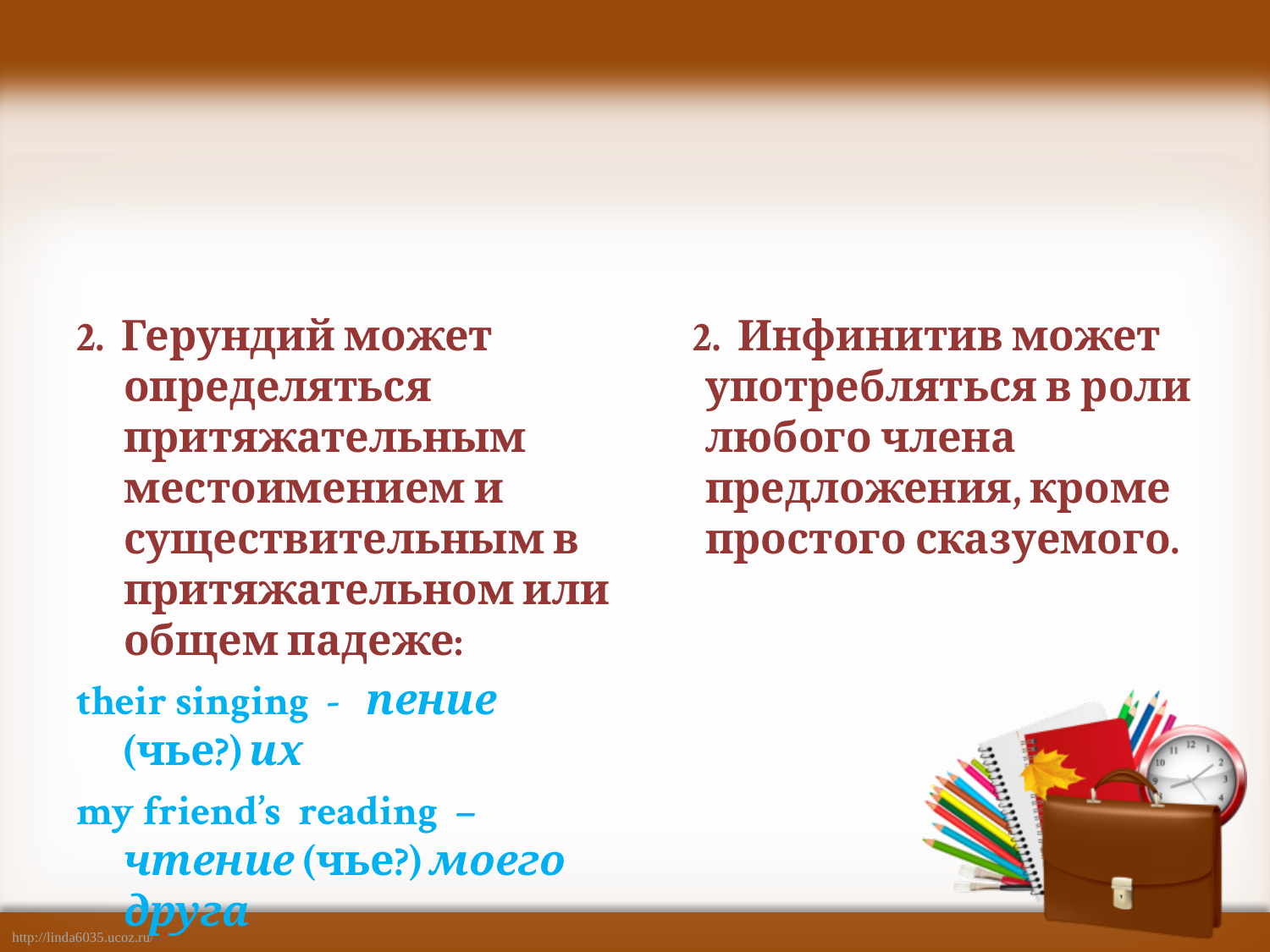

#

2.  Герундий может определяться притяжательным местоимением и существительным в притяжательном или общем падеже:
their singing  -   пение (чье?) их
my friend’s  reading  – чтение (чье?) моего друга

    2.  Инфинитив может употребляться в роли любого члена предложения, кроме простого сказуемого.